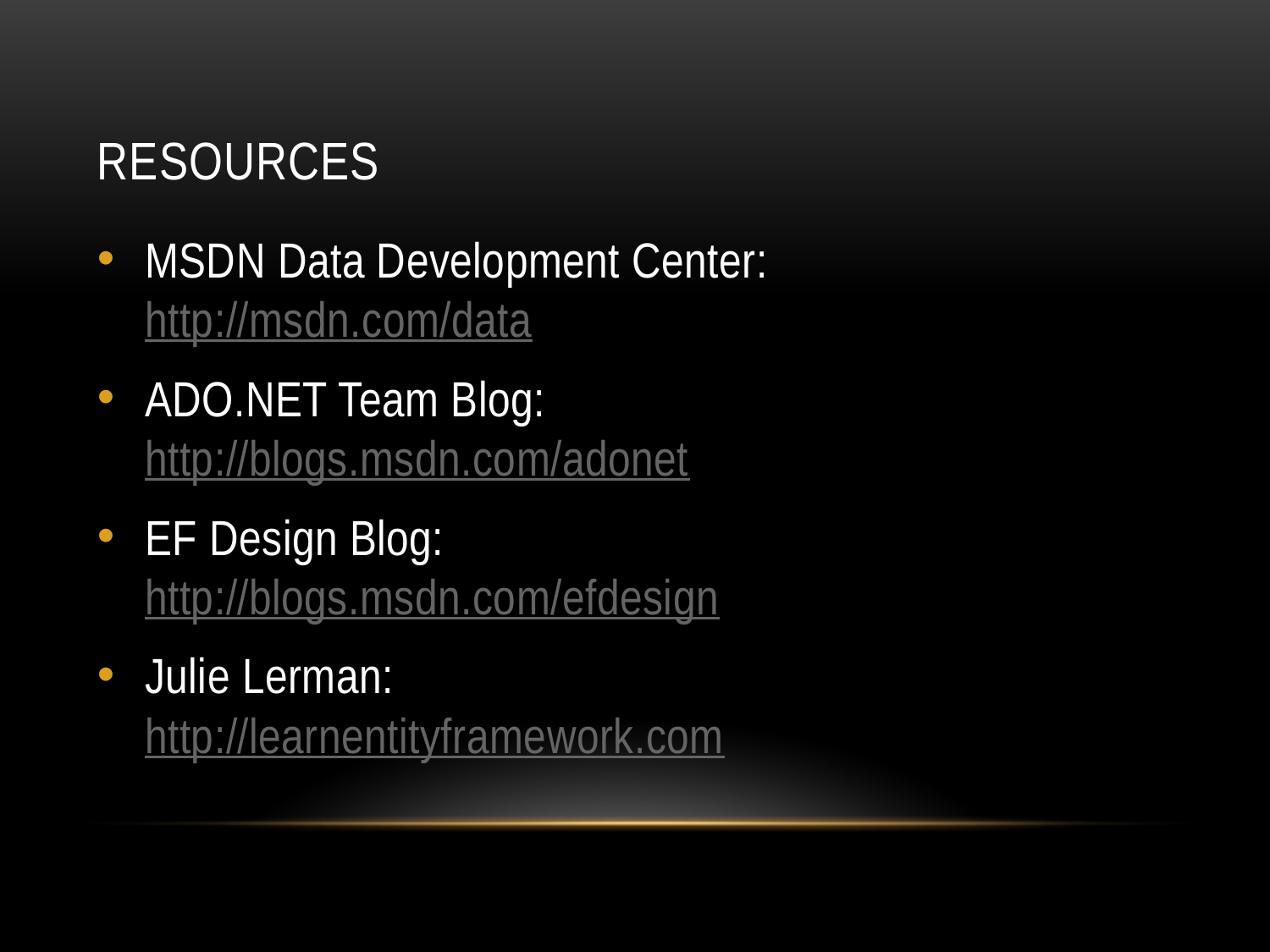

# REsources
MSDN Data Development Center:   http://msdn.com/data
ADO.NET Team Blog:                     http://blogs.msdn.com/adonet
EF Design Blog:                             http://blogs.msdn.com/efdesign
Julie Lerman:                                 http://learnentityframework.com